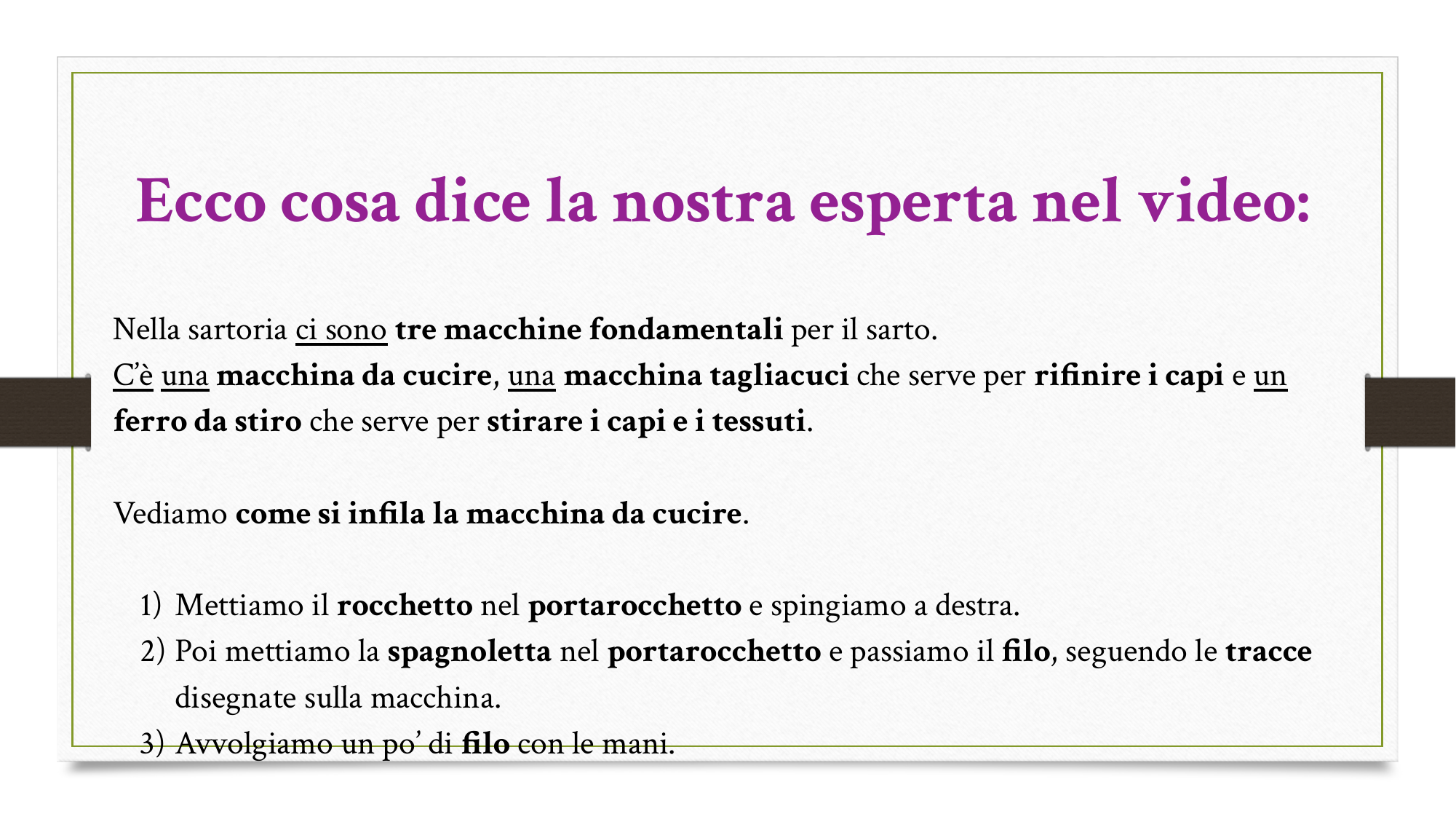

# Ecco cosa dice la nostra esperta nel video:
Nella sartoria ci sono tre macchine fondamentali per il sarto.
C’è una macchina da cucire, una macchina tagliacuci che serve per rifinire i capi e un ferro da stiro che serve per stirare i capi e i tessuti.

Vediamo come si infila la macchina da cucire.

Mettiamo il rocchetto nel portarocchetto e spingiamo a destra.
Poi mettiamo la spagnoletta nel portarocchetto e passiamo il filo, seguendo le tracce disegnate sulla macchina.
Avvolgiamo un po’ di filo con le mani.